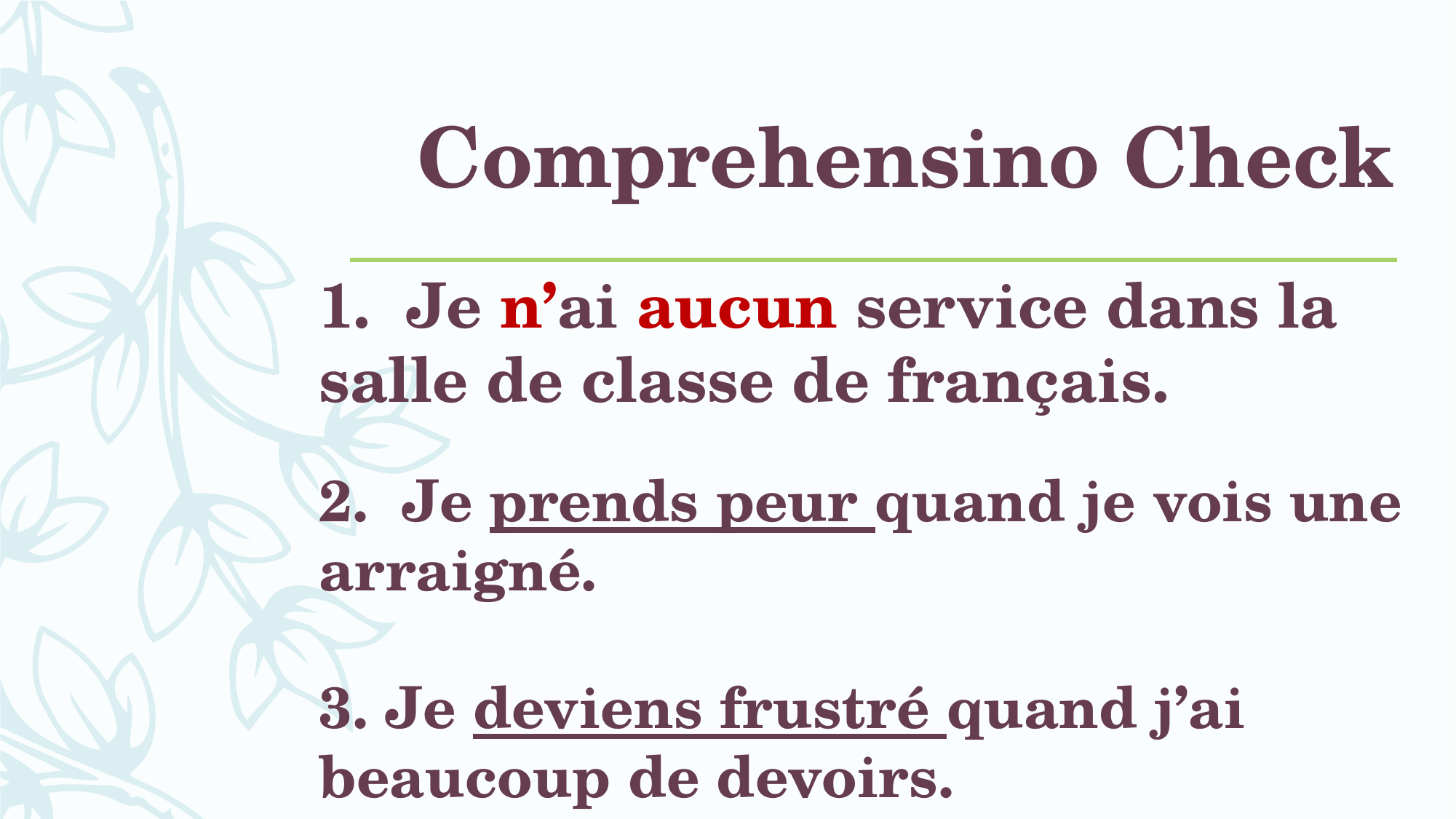

Comprehensino Check

1.  Je n’ai aucun service dans la salle de classe de français.

2.  Je prends peur quand je vois une arraigné.

3. Je deviens frustré quand j’ai beaucoup de devoirs.